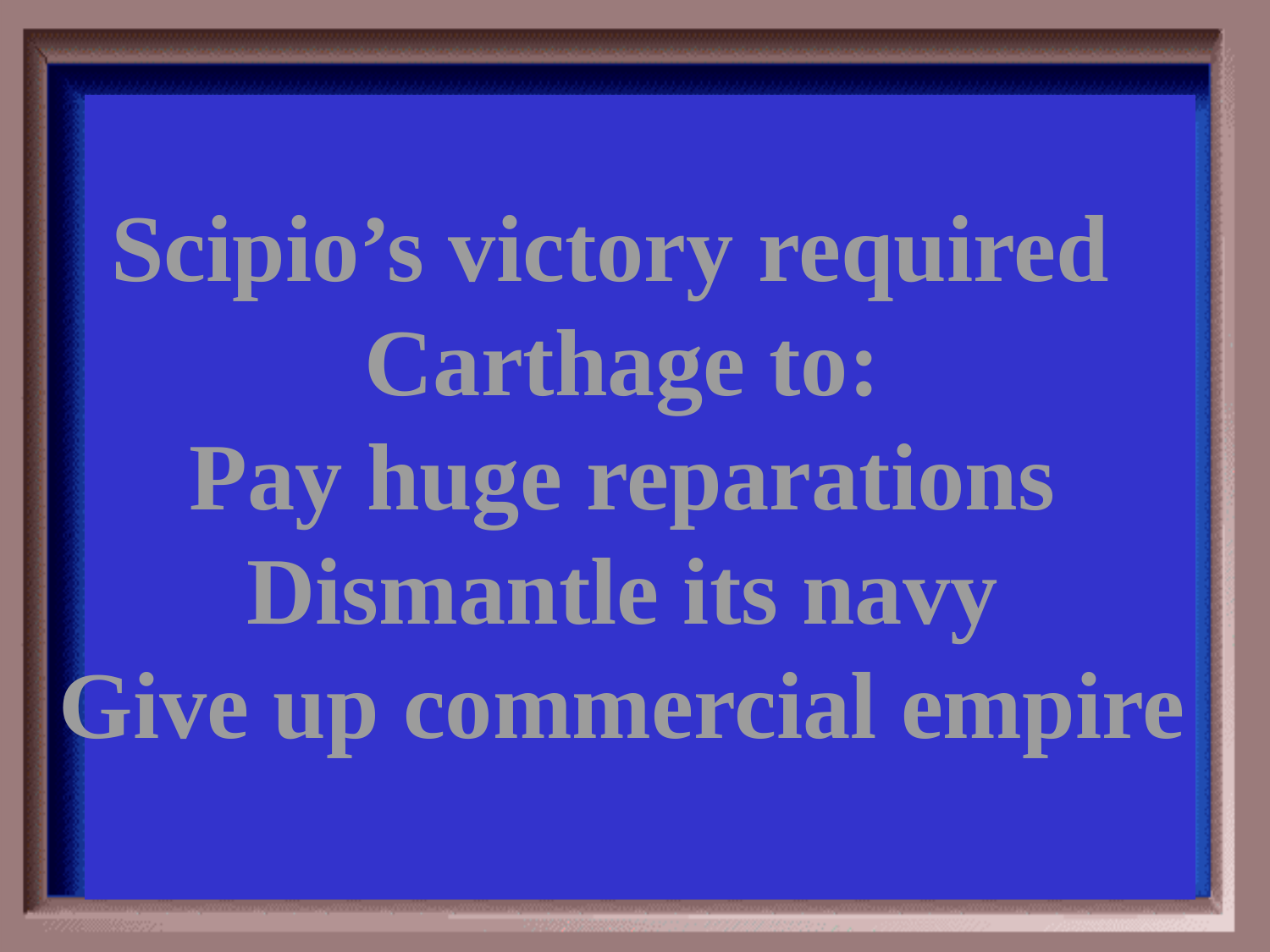

Category #6 $300 Question

Scipio’s victory required
Carthage to:
Pay huge reparations
Dismantle its navy
Give up commercial empire